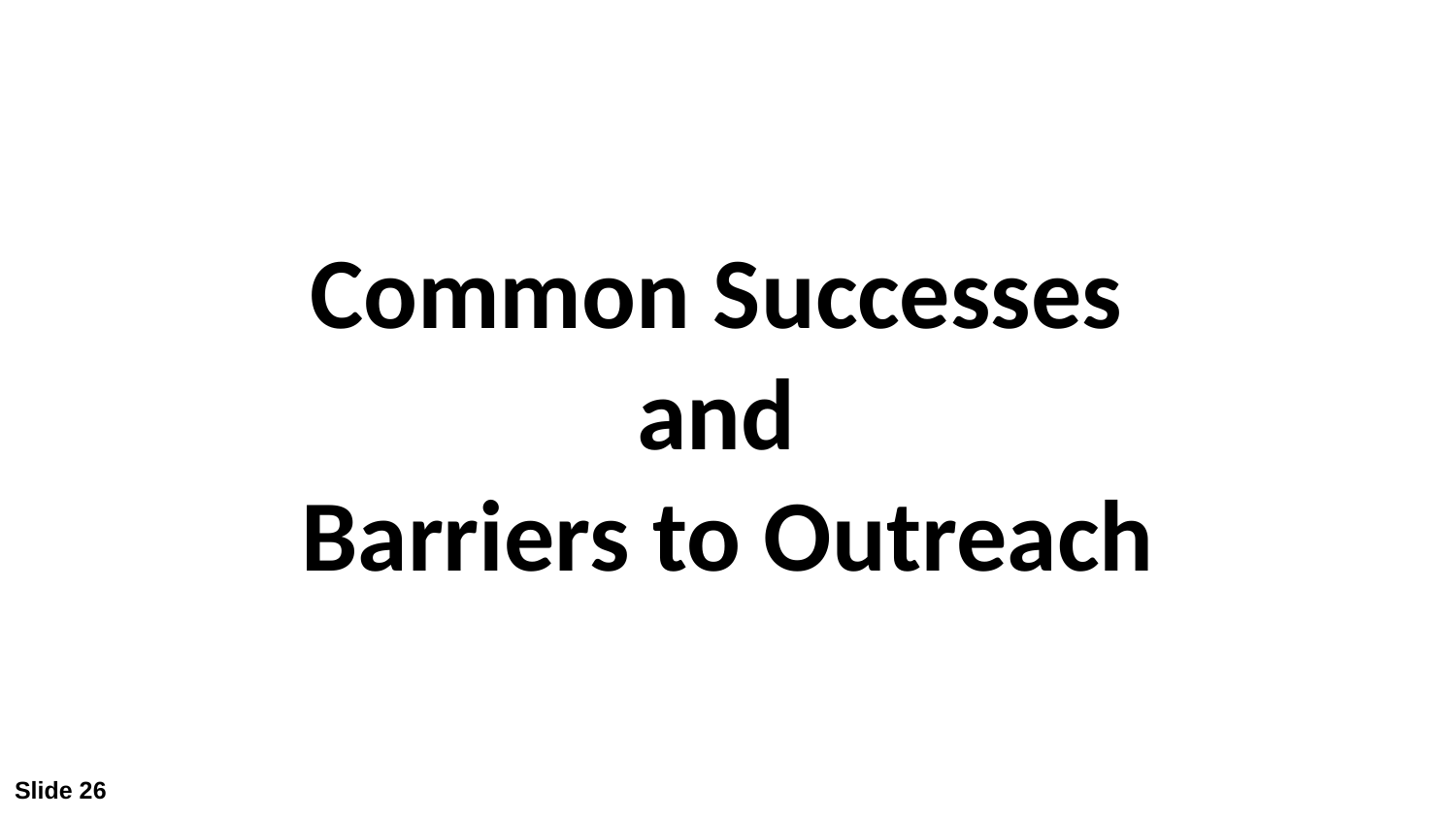

# Common Successes
and
Barriers to Outreach
Slide 26